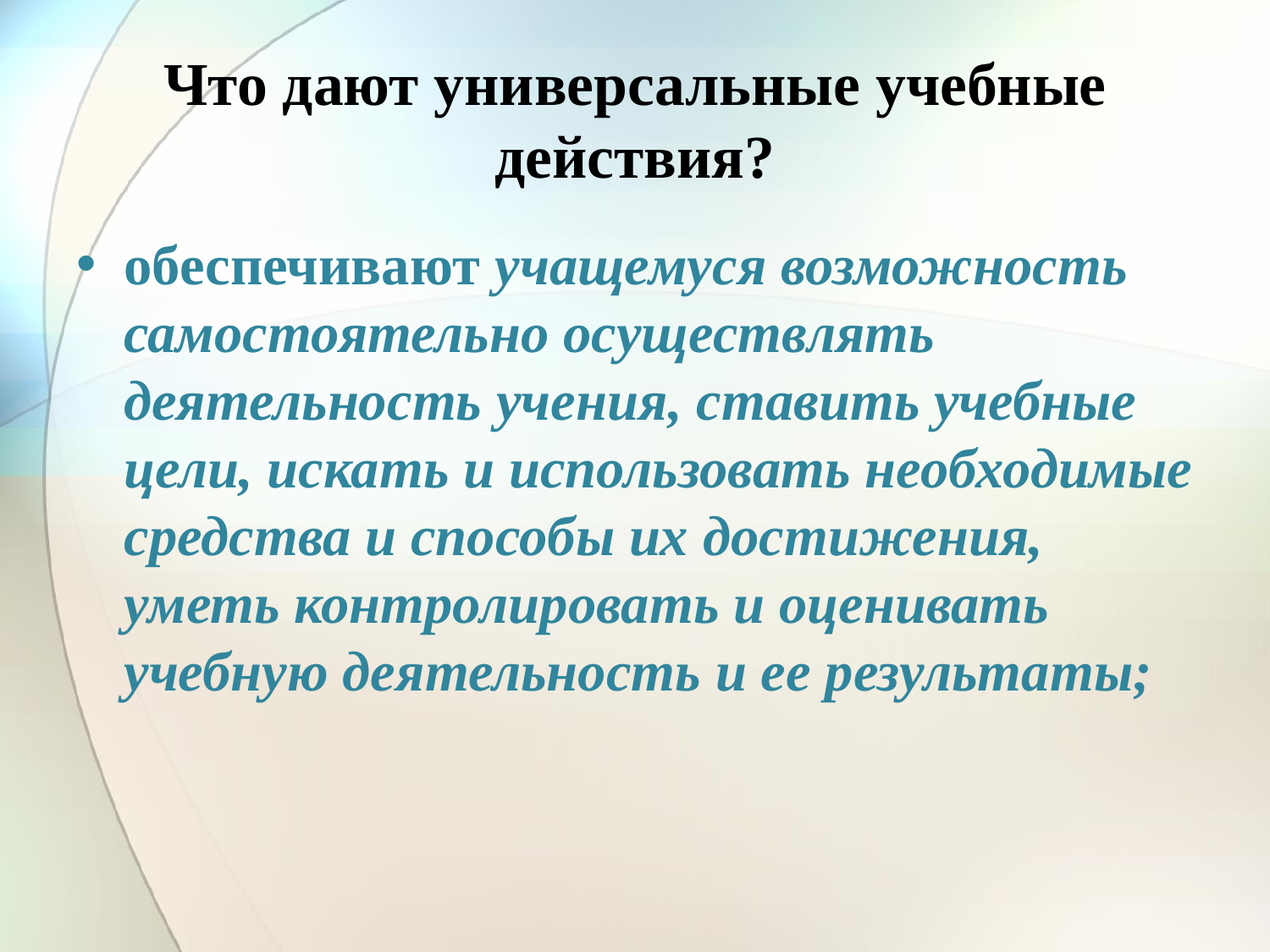

# Что дают универсальные учебные действия?
обеспечивают учащемуся возможность самостоятельно осуществлять деятельность учения, ставить учебные цели, искать и использовать необходимые средства и способы их достижения, уметь контролировать и оценивать учебную деятельность и ее результаты;